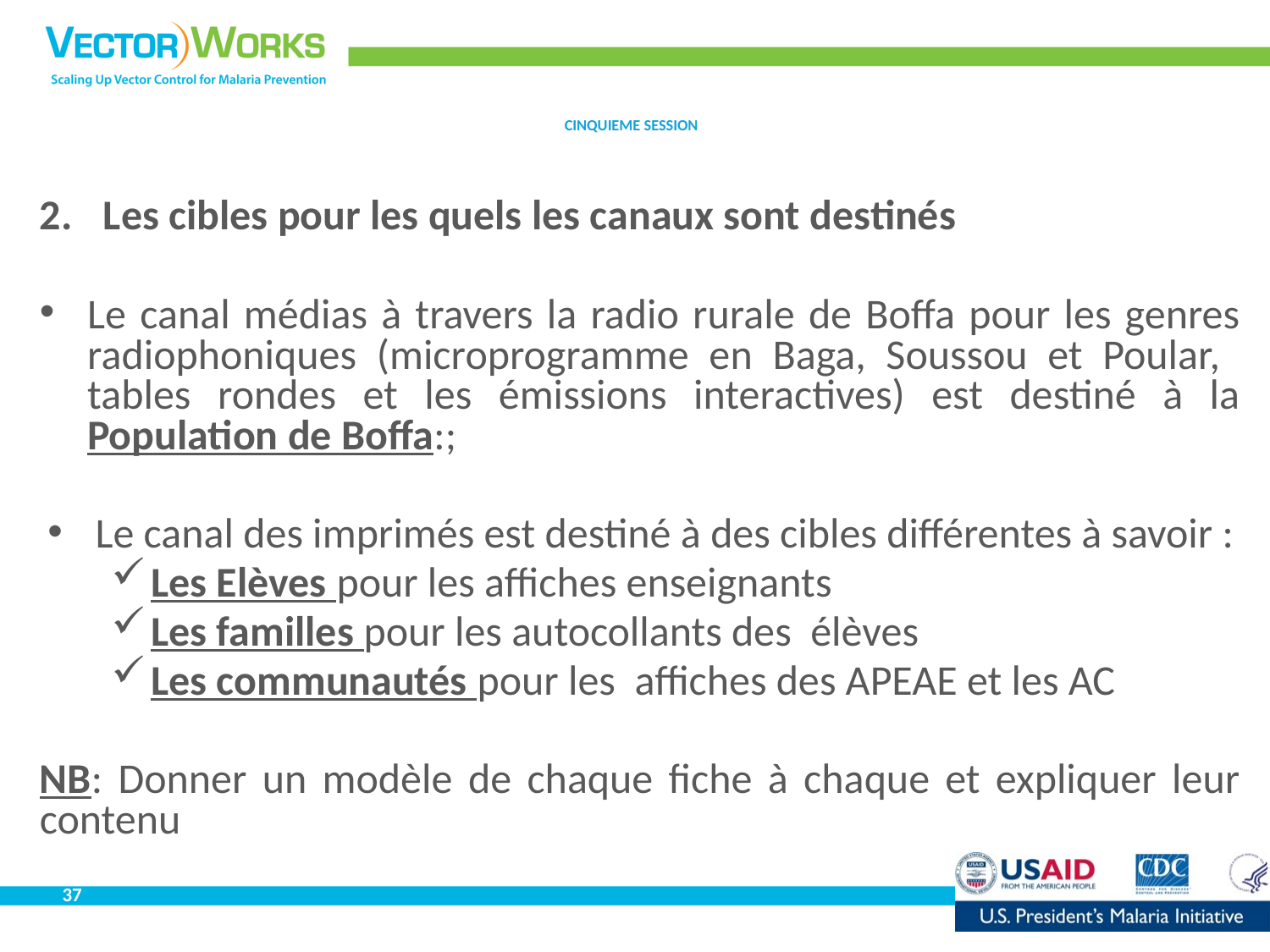

# CINQUIEME SESSION
Les cibles pour les quels les canaux sont destinés

Le canal médias à travers la radio rurale de Boffa pour les genres radiophoniques (microprogramme en Baga, Soussou et Poular,  tables rondes et les émissions interactives) est destiné à la Population de Boffa:;

Le canal des imprimés est destiné à des cibles différentes à savoir :
Les Elèves pour les affiches enseignants
Les familles pour les autocollants des  élèves
Les communautés pour les  affiches des APEAE et les AC

NB: Donner un modèle de chaque fiche à chaque et expliquer leur contenu

37